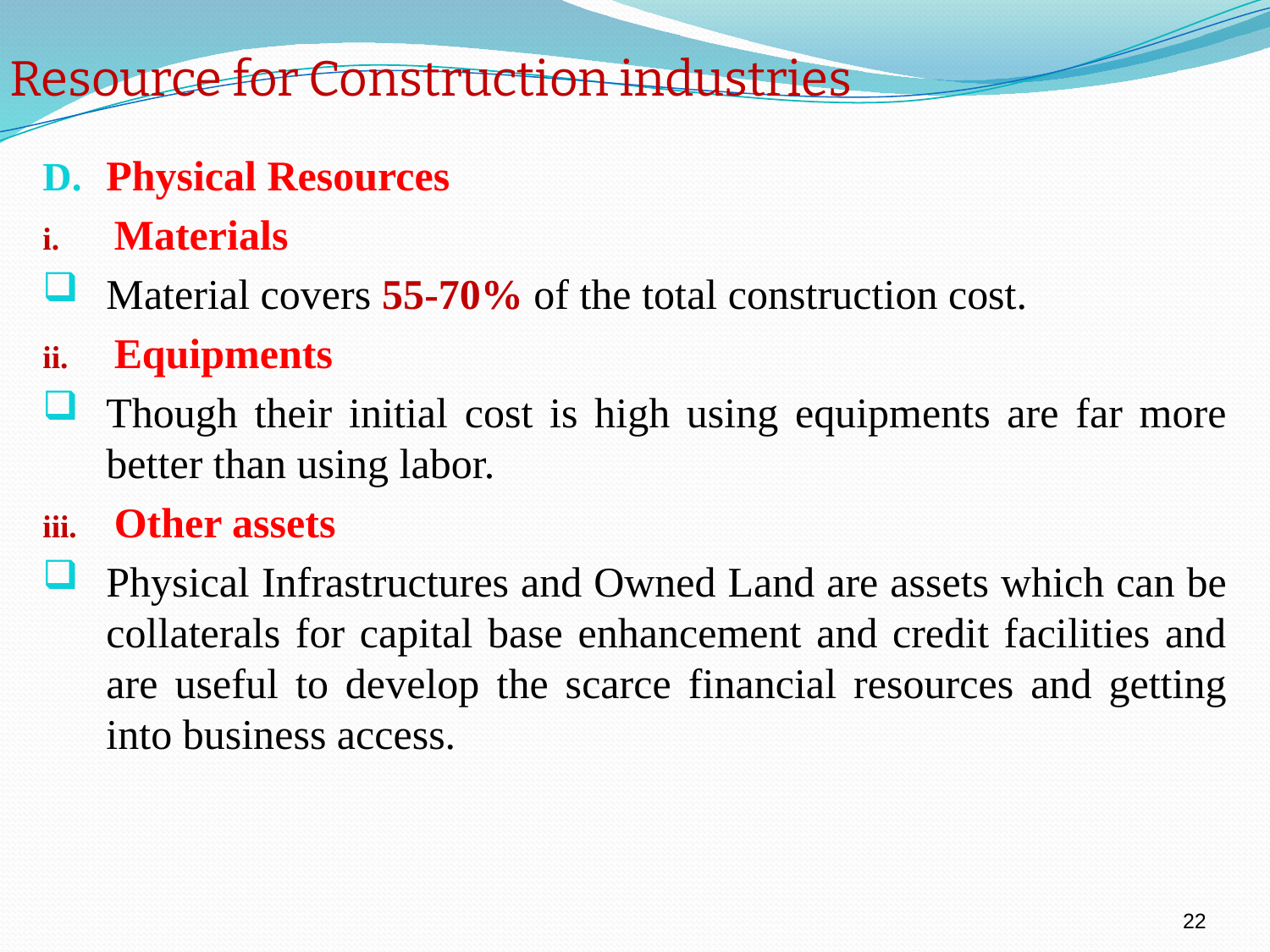

# Resource for Construction industries
Physical Resources
Materials
Material covers 55-70% of the total construction cost.
Equipments
Though their initial cost is high using equipments are far more better than using labor.
Other assets
Physical Infrastructures and Owned Land are assets which can be collaterals for capital base enhancement and credit facilities and are useful to develop the scarce financial resources and getting into business access.

22